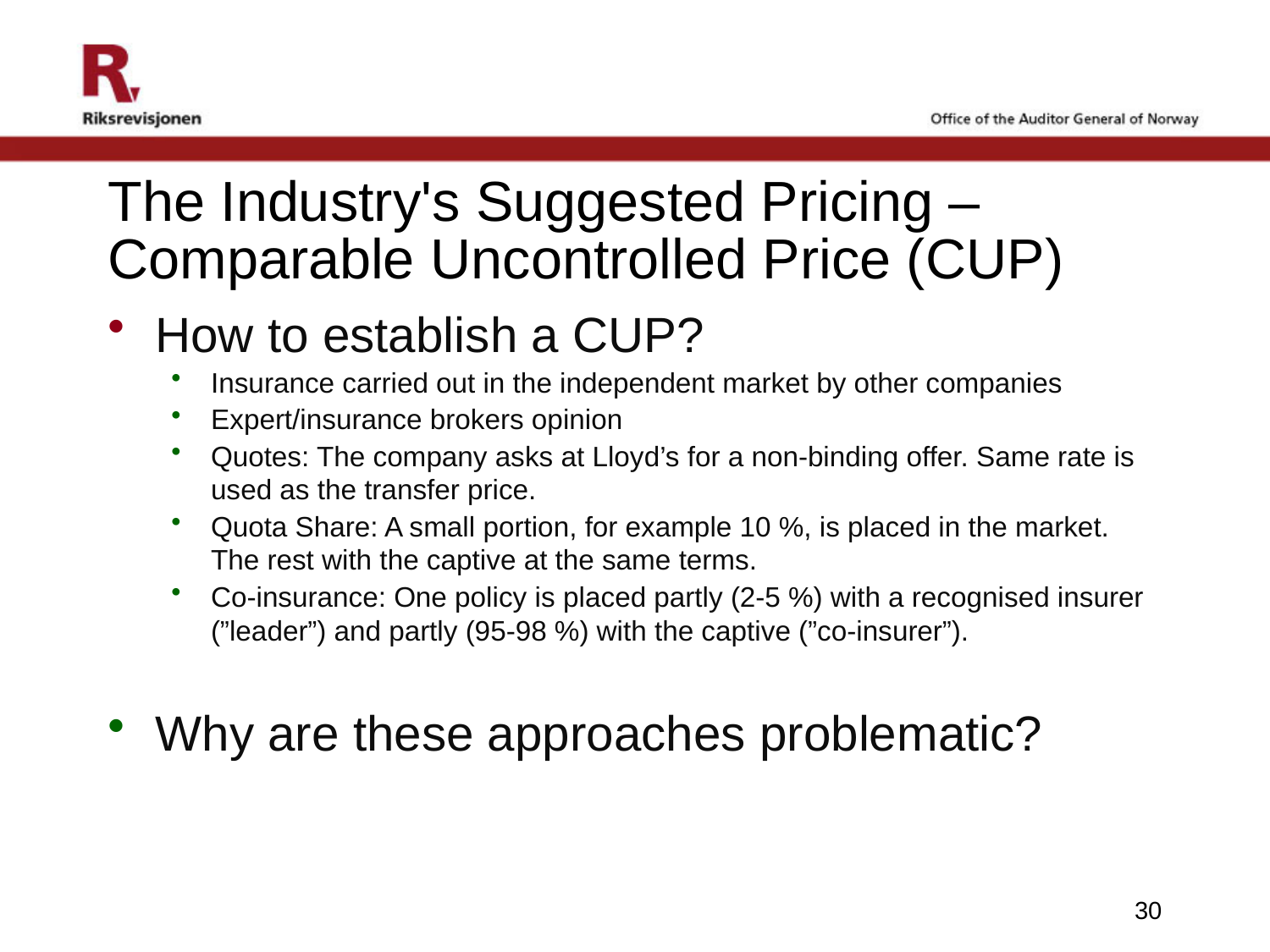

# The Industry's Suggested Pricing – Comparable Uncontrolled Price (CUP)
How to establish a CUP?
Insurance carried out in the independent market by other companies
Expert/insurance brokers opinion
Quotes: The company asks at Lloyd’s for a non-binding offer. Same rate is used as the transfer price.
Quota Share: A small portion, for example 10 %, is placed in the market. The rest with the captive at the same terms.
Co-insurance: One policy is placed partly (2-5 %) with a recognised insurer (”leader”) and partly (95-98 %) with the captive (”co-insurer”).

Why are these approaches problematic?

30